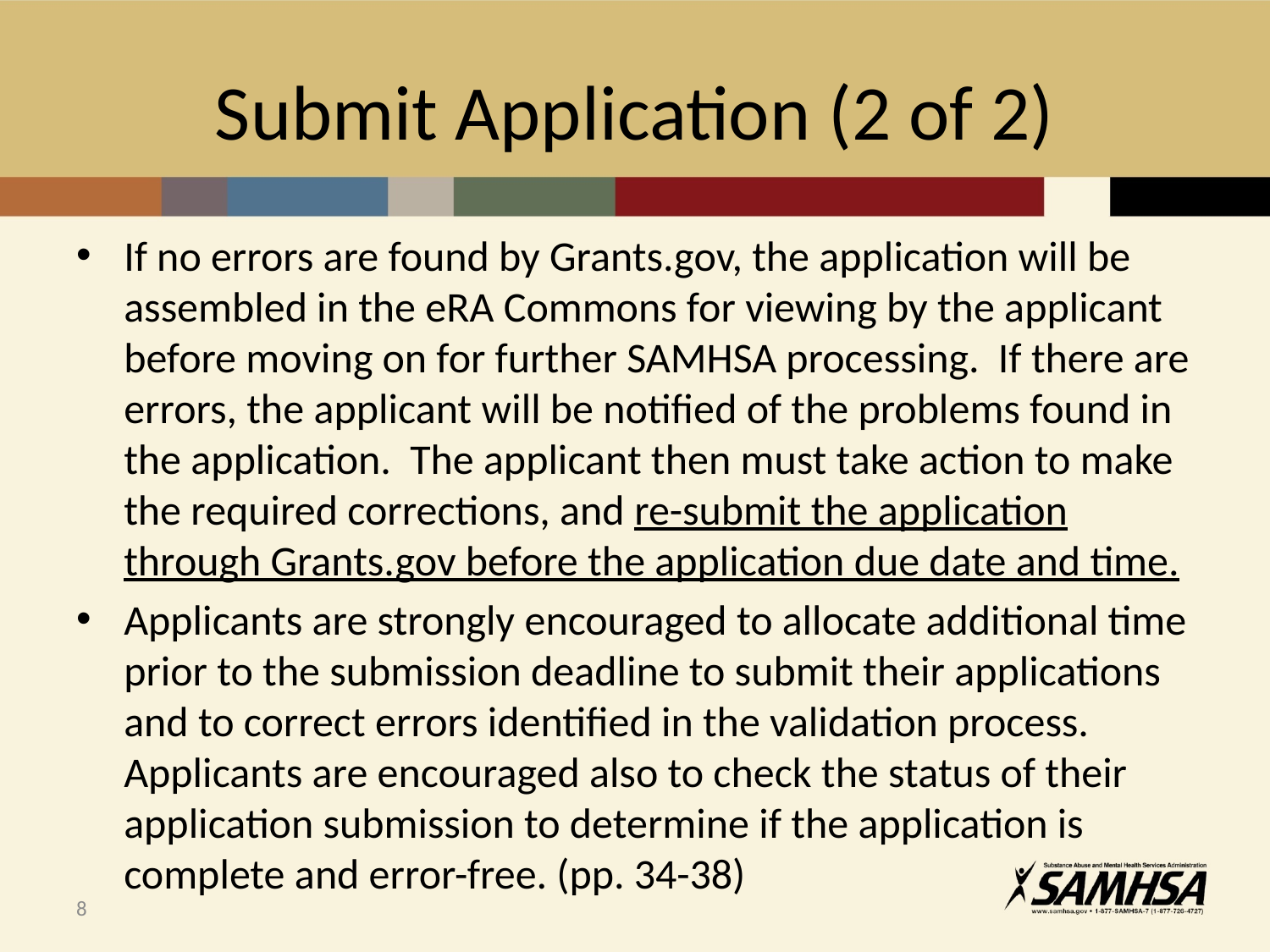

# Submit Application (2 of 2)
If no errors are found by Grants.gov, the application will be assembled in the eRA Commons for viewing by the applicant before moving on for further SAMHSA processing.  If there are errors, the applicant will be notified of the problems found in the application.  The applicant then must take action to make the required corrections, and re-submit the application through Grants.gov before the application due date and time.
Applicants are strongly encouraged to allocate additional time prior to the submission deadline to submit their applications and to correct errors identified in the validation process.  Applicants are encouraged also to check the status of their application submission to determine if the application is complete and error-free. (pp. 34-38)

8